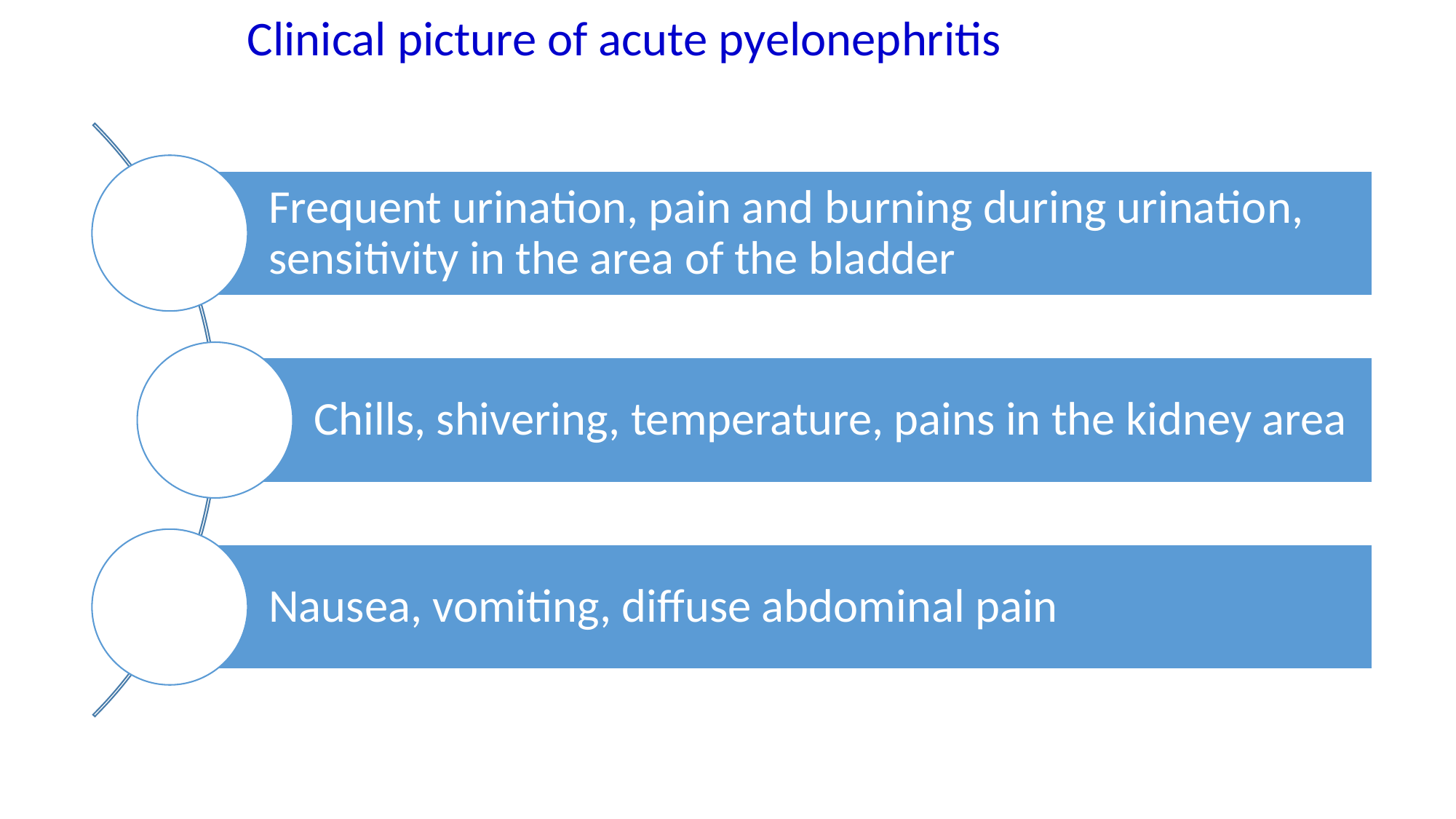

# Clinical picture of acute pyelonephritis
Frequent urination, pain and burning during urination, sensitivity in the area of the bladder
Chills, shivering, temperature, pains in the kidney area
Nausea, vomiting, diffuse abdominal pain